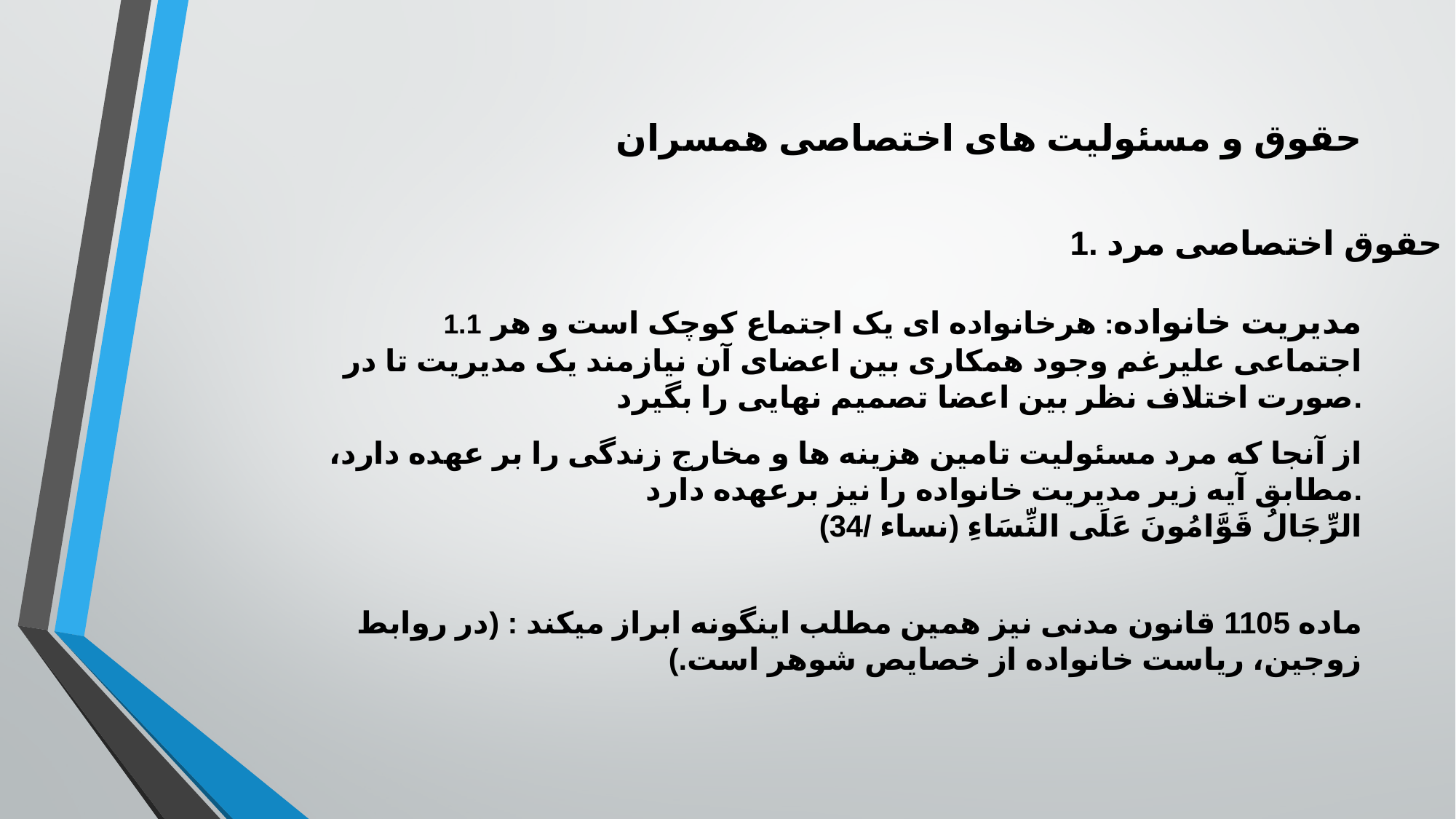

حقوق و مسئولیت های اختصاصی همسران
	1. حقوق اختصاصی مرد
	1.1 مدیریت خانواده: هرخانواده ای یک اجتماع کوچک است و هر اجتماعی علیرغم وجود همکاری بین اعضای آن نیازمند یک مدیریت تا در صورت اختلاف نظر بین اعضا تصمیم نهایی را بگیرد.
از آنجا که مرد مسئولیت تامین هزینه ها و مخارج زندگی را بر عهده دارد، مطابق آیه زیر مدیریت خانواده را نیز برعهده دارد.
الرِّجَالُ قَوَّامُونَ عَلَى النِّسَاءِ (نساء /34)
ماده 1105 قانون مدنی نیز همین مطلب اینگونه ابراز میکند : (در روابط زوجین، ریاست خانواده از خصایص شوهر است.)